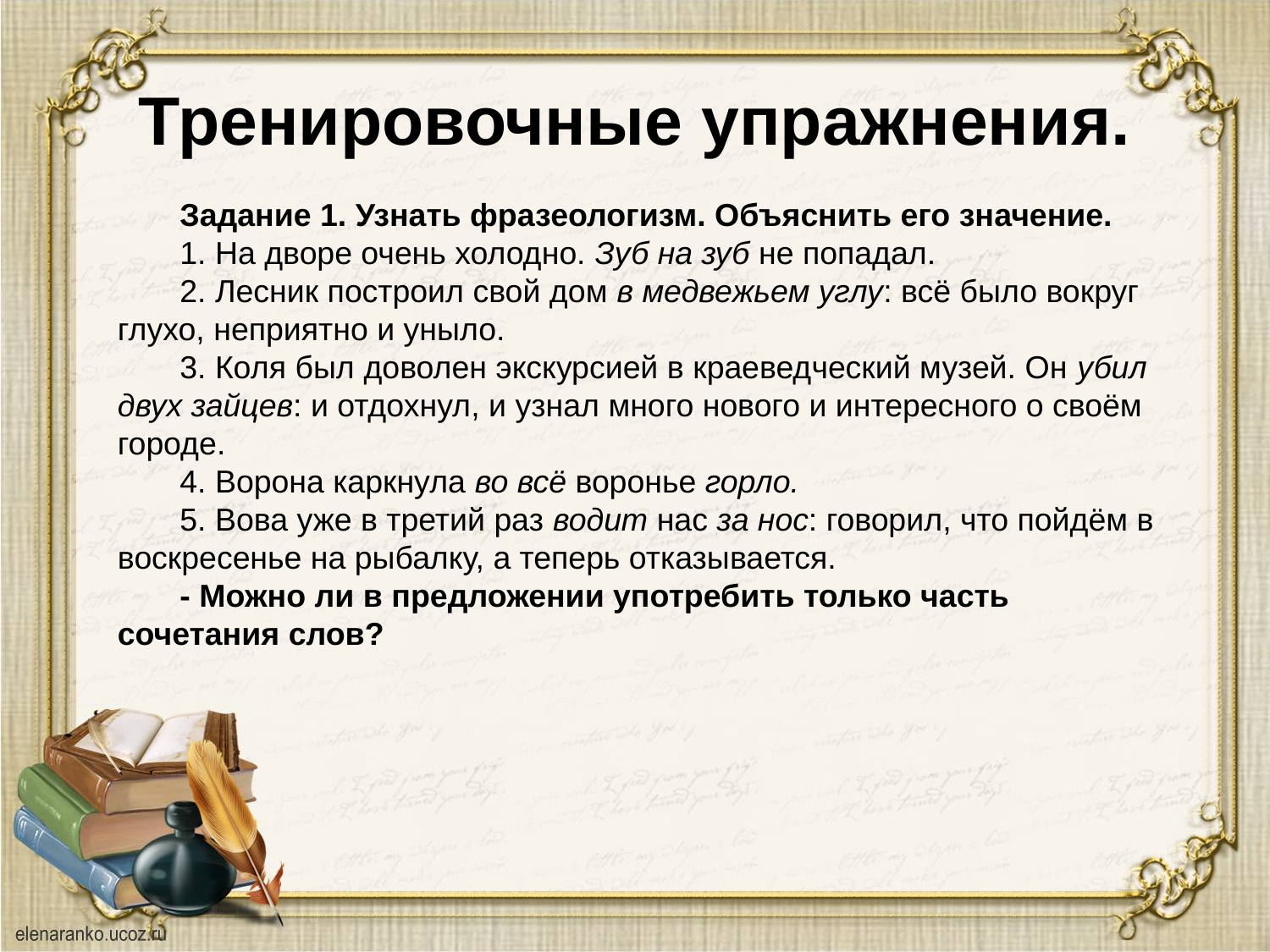

# Тренировочные упражнения.
Задание 1. Узнать фразеологизм. Объяснить его значение.
1. На дворе очень холодно. Зуб на зуб не попадал.
2. Лесник построил свой дом в медвежьем углу: всё было вокруг глухо, неприятно и уныло.
3. Коля был доволен экскурсией в краеведческий музей. Он убил двух зайцев: и отдохнул, и узнал много нового и интересного о своём городе.
4. Ворона каркнула во всё воронье горло.
5. Вова уже в третий раз водит нас за нос: говорил, что пойдём в воскресенье на рыбалку, а теперь отказывается.
- Можно ли в предложении употребить только часть сочетания слов?